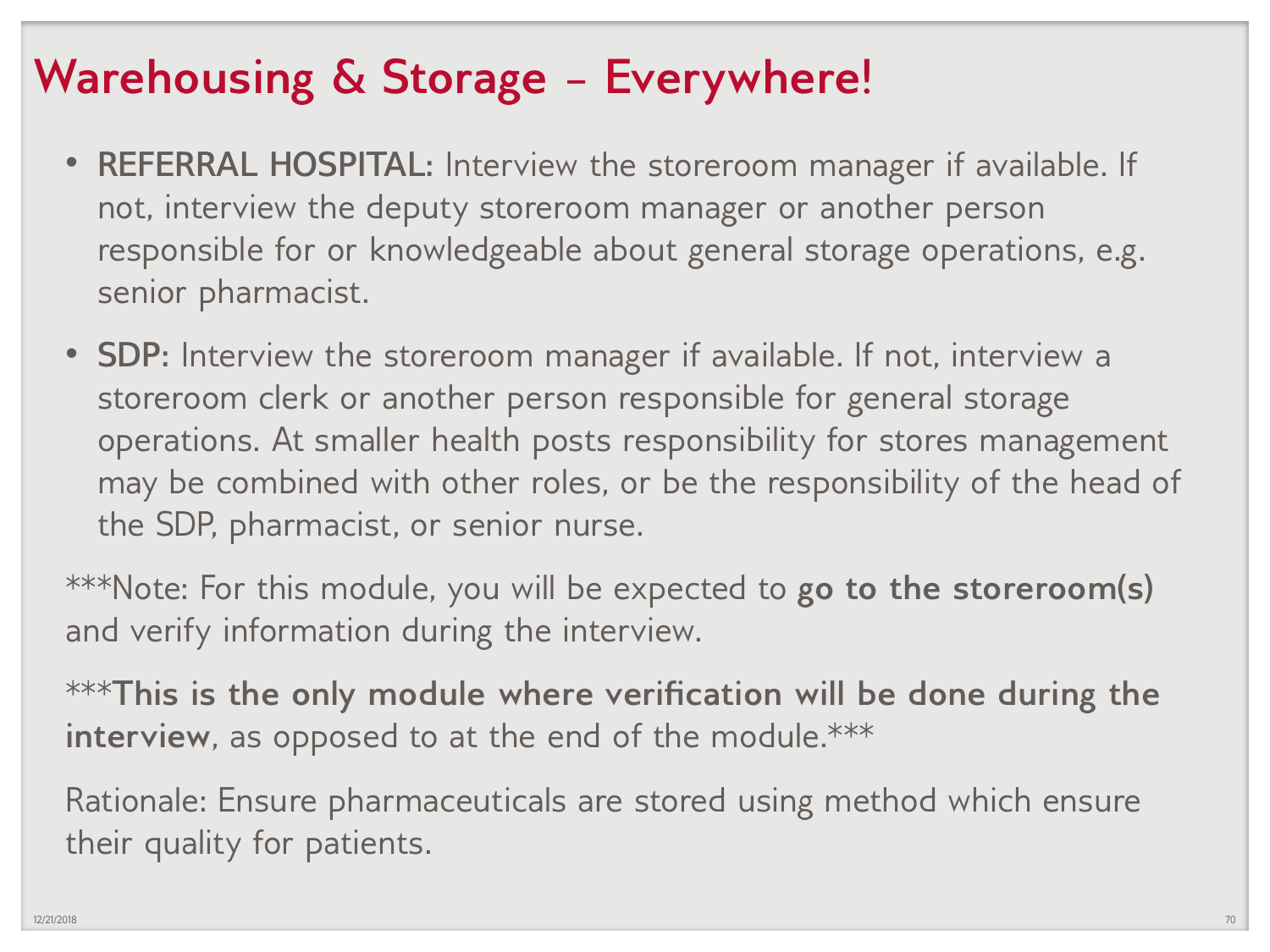

# Warehousing & Storage – Everywhere!
REFERRAL HOSPITAL: Interview the storeroom manager if available. If not, interview the deputy storeroom manager or another person responsible for or knowledgeable about general storage operations, e.g. senior pharmacist.
SDP: Interview the storeroom manager if available. If not, interview a storeroom clerk or another person responsible for general storage operations. At smaller health posts responsibility for stores management may be combined with other roles, or be the responsibility of the head of the SDP, pharmacist, or senior nurse.
***Note: For this module, you will be expected to go to the storeroom(s) and verify information during the interview.
***This is the only module where verification will be done during the interview, as opposed to at the end of the module.***
Rationale: Ensure pharmaceuticals are stored using method which ensure their quality for patients.
12/21/2018
70